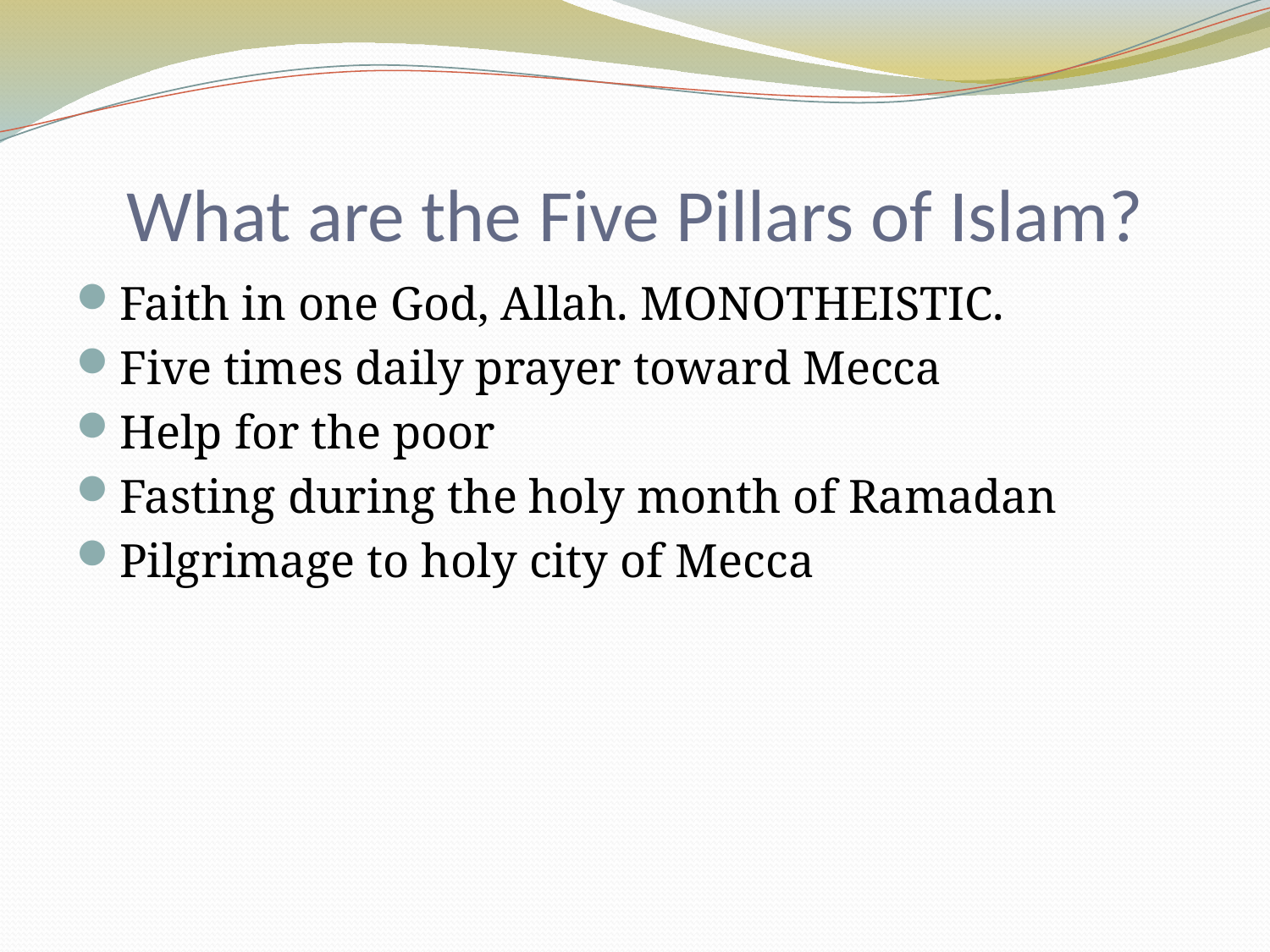

# What are the Five Pillars of Islam?
Faith in one God, Allah. MONOTHEISTIC.
Five times daily prayer toward Mecca
Help for the poor
Fasting during the holy month of Ramadan
Pilgrimage to holy city of Mecca